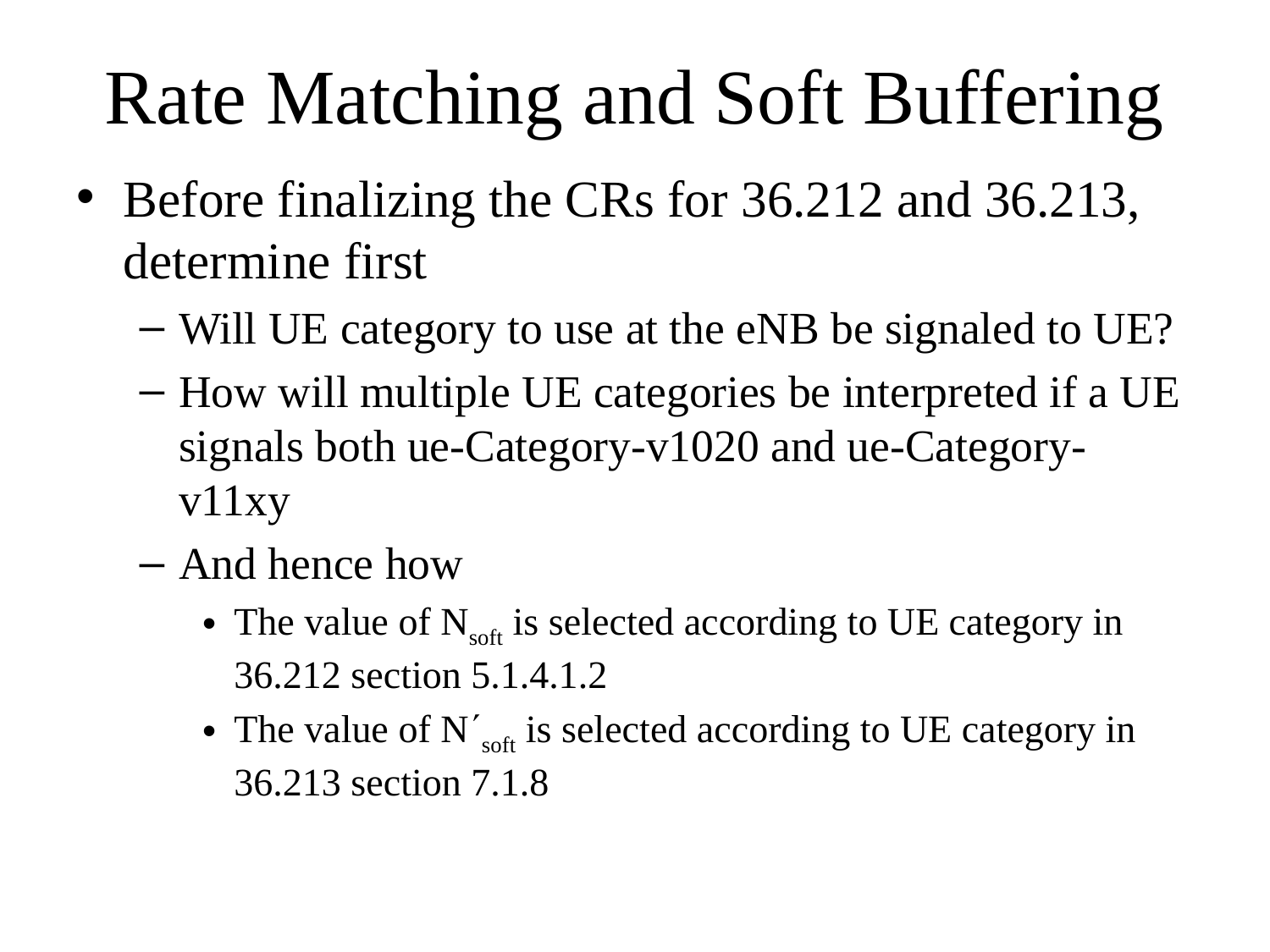

# Rate Matching and Soft Buffering
Before finalizing the CRs for 36.212 and 36.213, determine first
Will UE category to use at the eNB be signaled to UE?
How will multiple UE categories be interpreted if a UE signals both ue-Category-v1020 and ue-Category-v11xy
And hence how
The value of Nsoft is selected according to UE category in 36.212 section 5.1.4.1.2
The value of N′soft is selected according to UE category in 36.213 section 7.1.8